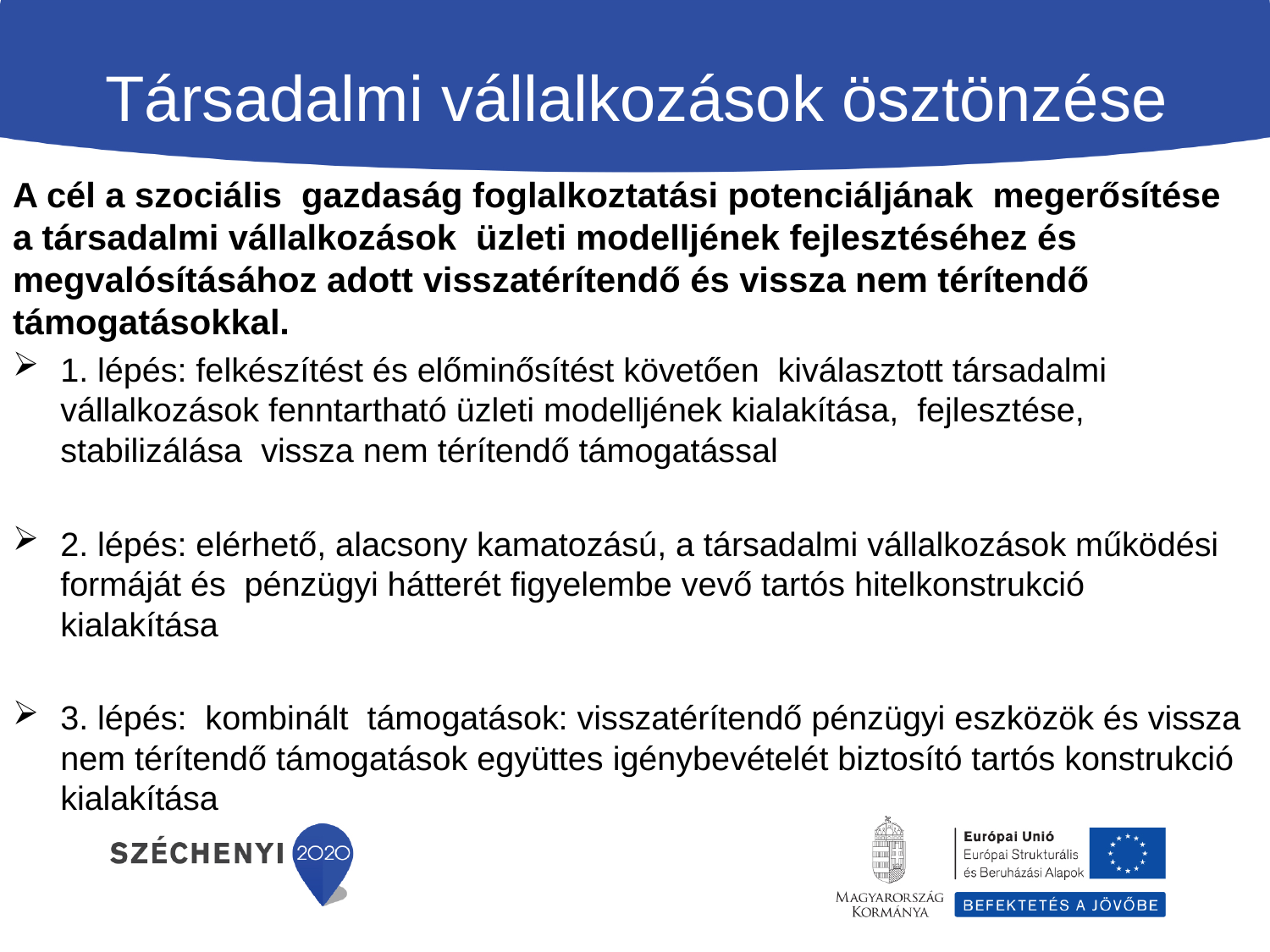

# Társadalmi vállalkozások ösztönzése
A cél a szociális  gazdaság foglalkoztatási potenciáljának  megerősítése a társadalmi vállalkozások  üzleti modelljének fejlesztéséhez és megvalósításához adott visszatérítendő és vissza nem térítendő támogatásokkal.
1. lépés: felkészítést és előminősítést követően  kiválasztott társadalmi vállalkozások fenntartható üzleti modelljének kialakítása,  fejlesztése, stabilizálása  vissza nem térítendő támogatással

2. lépés: elérhető, alacsony kamatozású, a társadalmi vállalkozások működési formáját és  pénzügyi hátterét figyelembe vevő tartós hitelkonstrukció kialakítása

3. lépés:  kombinált  támogatások: visszatérítendő pénzügyi eszközök és vissza nem térítendő támogatások együttes igénybevételét biztosító tartós konstrukció kialakítása